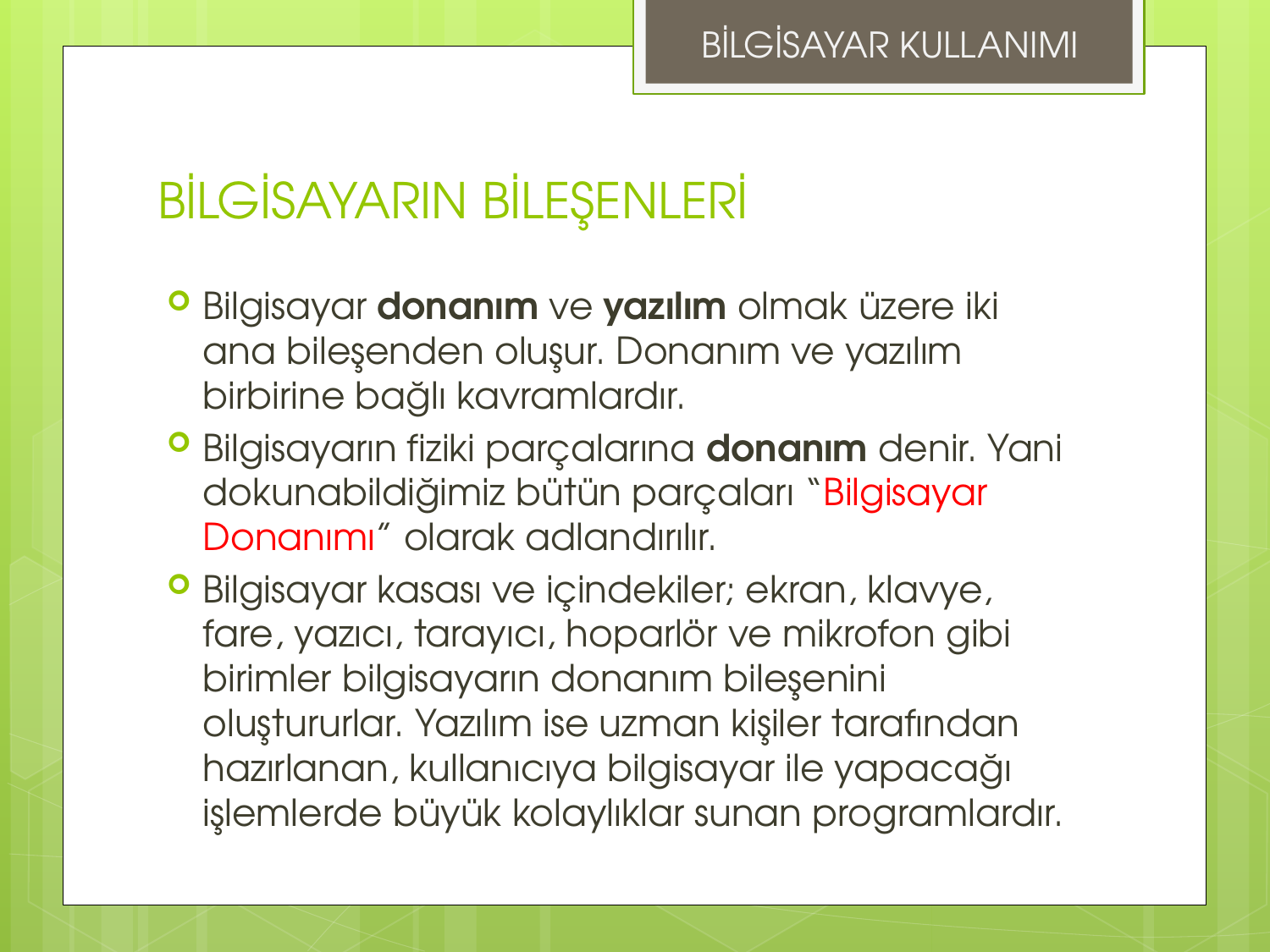

BİLGİSAYAR KULLANIMI
# BİLGİSAYARIN BİLEŞENLERİ
Bilgisayar donanım ve yazılım olmak üzere iki ana bileşenden oluşur. Donanım ve yazılım birbirine bağlı kavramlardır.
Bilgisayarın fiziki parçalarına donanım denir. Yani dokunabildiğimiz bütün parçaları “Bilgisayar Donanımı” olarak adlandırılır.
Bilgisayar kasası ve içindekiler; ekran, klavye, fare, yazıcı, tarayıcı, hoparlör ve mikrofon gibi birimler bilgisayarın donanım bileşenini oluştururlar. Yazılım ise uzman kişiler tarafından hazırlanan, kullanıcıya bilgisayar ile yapacağı işlemlerde büyük kolaylıklar sunan programlardır.